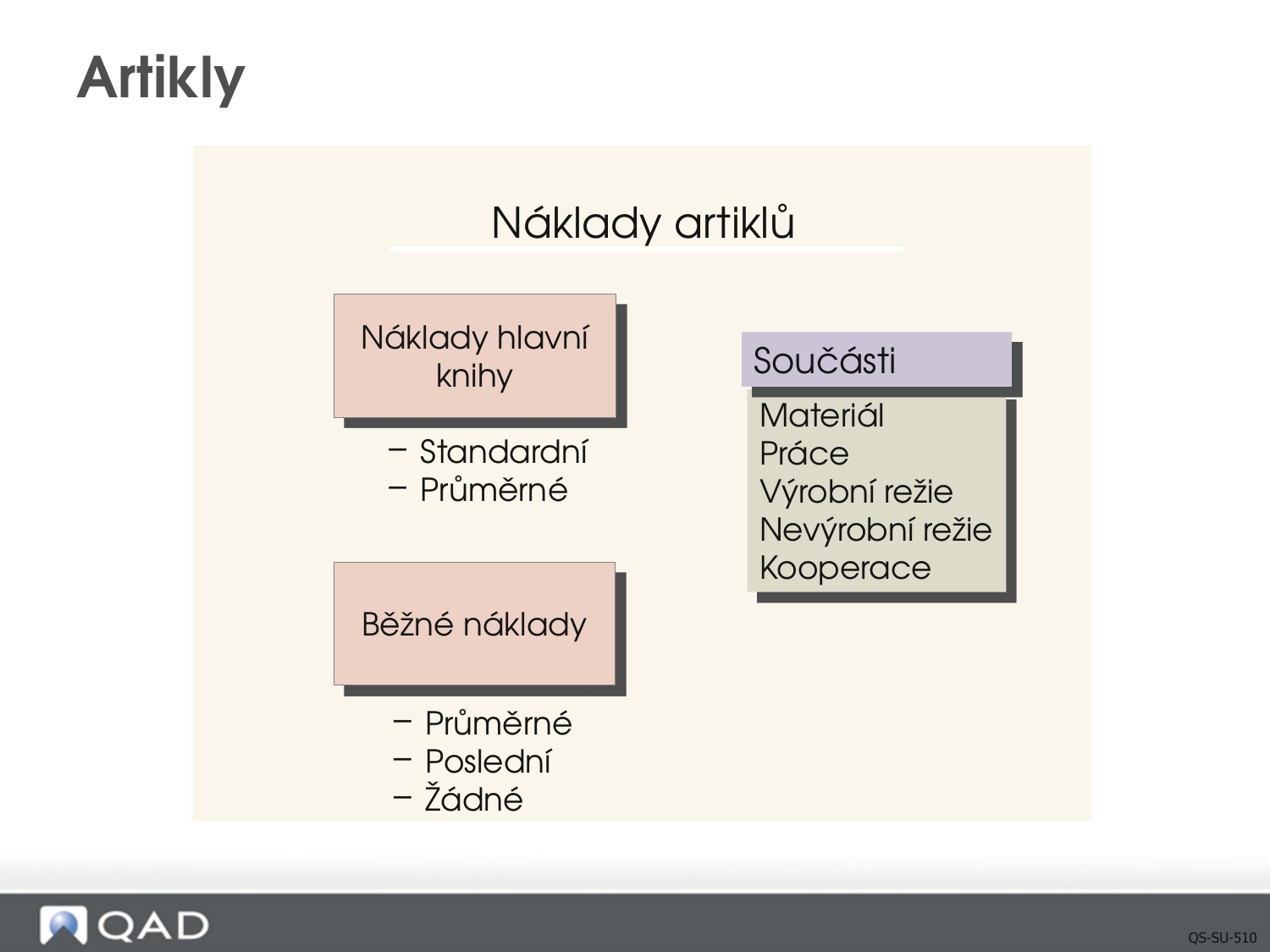

# Artikly

Náklady artiklů

Náklady hlavní
knihy
Součásti
Materiál
Práce
Výrobní režie
Nevýrobní režie
Kooperace
Standardní
Průměrné
Běžné náklady
Průměrné
Poslední
Žádné
QS-SU-510